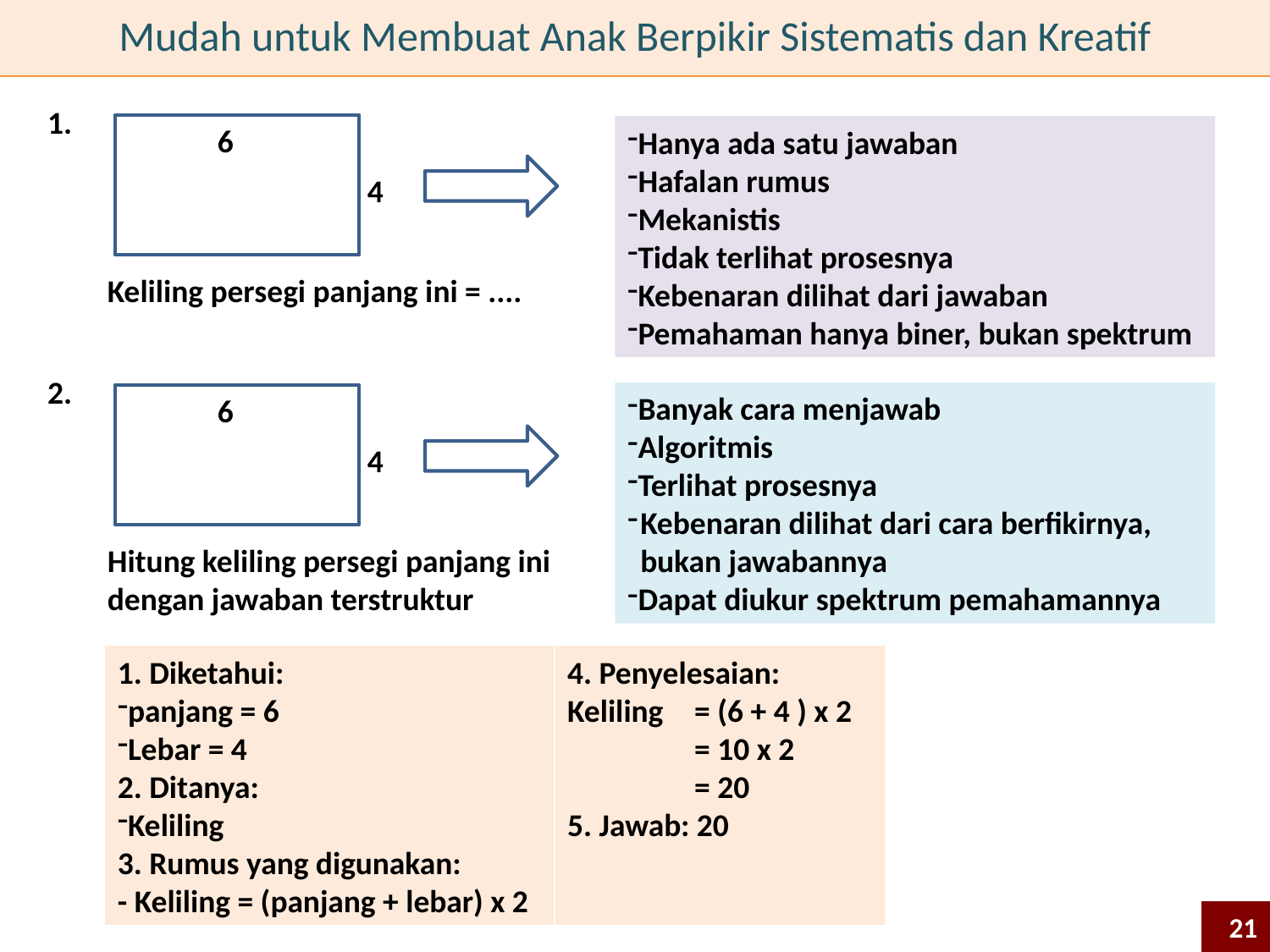

Mudah untuk Membuat Anak Berpikir Sistematis dan Kreatif
1.

6
Hanya ada satu jawaban
Hafalan rumus
Mekanistis
Tidak terlihat prosesnya
Kebenaran dilihat dari jawaban
Pemahaman hanya biner, bukan spektrum

4
Keliling persegi panjang ini = ....
2.
Banyak cara menjawab
Algoritmis
Terlihat prosesnya
Kebenaran dilihat dari cara berfikirnya,  bukan jawabannya
Dapat diukur spektrum pemahamannya

6

4
Hitung keliling persegi panjang ini dengan jawaban terstruktur
1. Diketahui:
panjang = 6
Lebar = 4
2. Ditanya:
Keliling
3. Rumus yang digunakan:
- Keliling = (panjang + lebar) x 2
4. Penyelesaian:
Keliling 	= (6 + 4 ) x 2
	= 10 x 2
	= 20
5. Jawab: 20

21